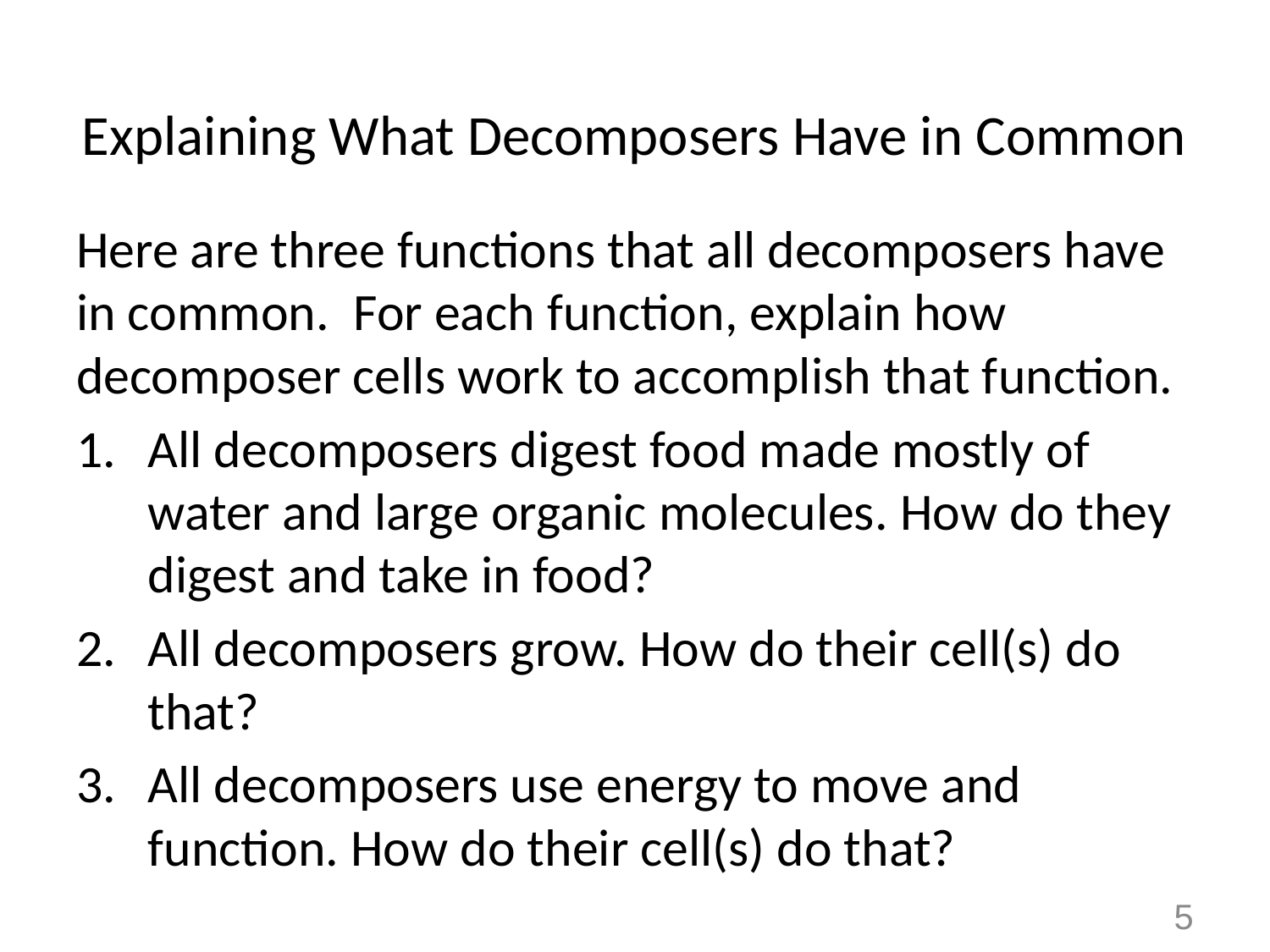

# Explaining What Decomposers Have in Common
Here are three functions that all decomposers have in common.  For each function, explain how decomposer cells work to accomplish that function.
All decomposers digest food made mostly of water and large organic molecules. How do they digest and take in food?
All decomposers grow. How do their cell(s) do that?
All decomposers use energy to move and function. How do their cell(s) do that?
5